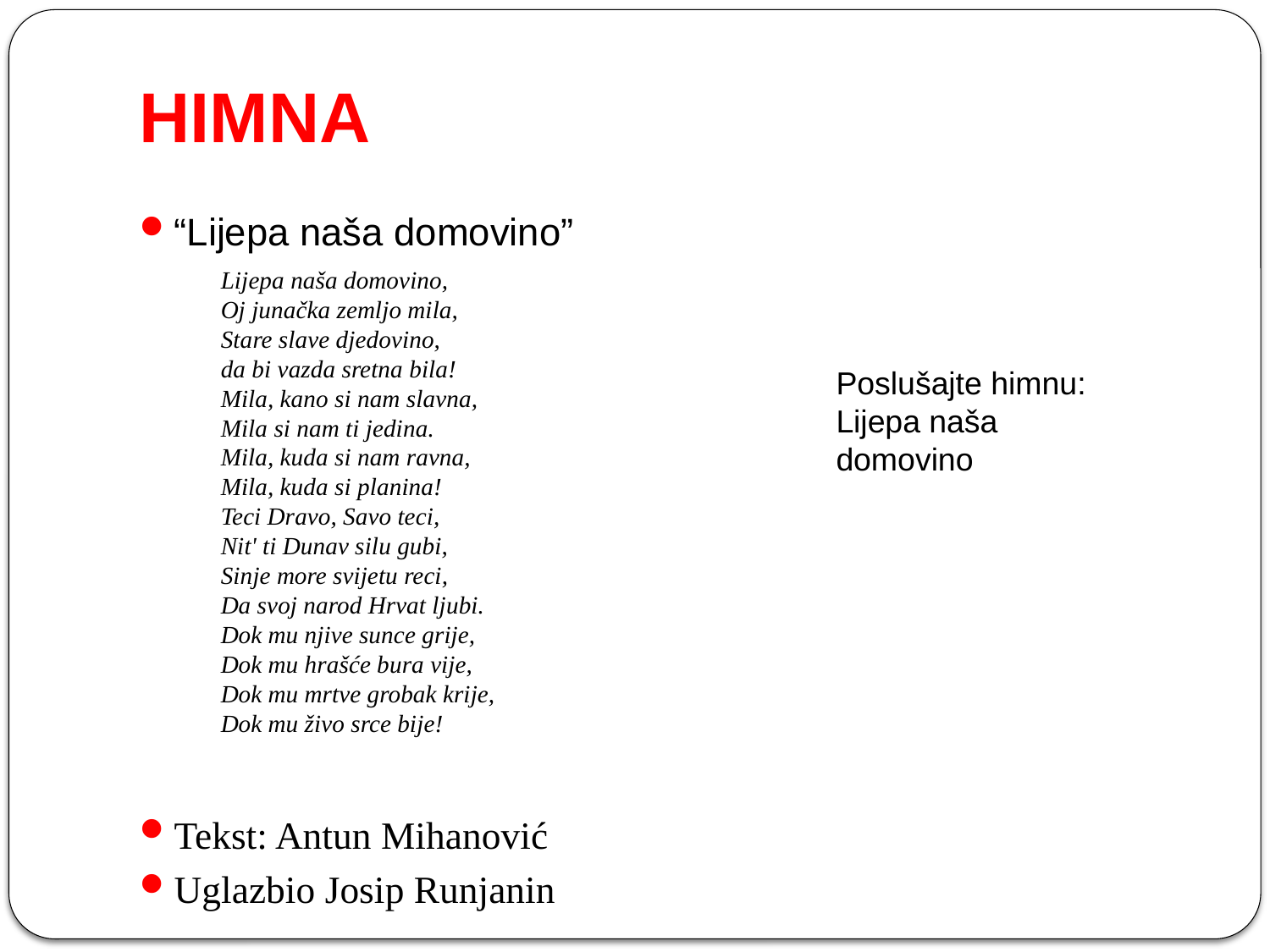

# Himna
“Lijepa naša domovino”

Tekst: Antun Mihanović
Uglazbio Josip Runjanin
Lijepa naša domovino,
Oj junačka zemljo mila,
Stare slave djedovino,
da bi vazda sretna bila!
Mila, kano si nam slavna,
Mila si nam ti jedina.
Mila, kuda si nam ravna,
Mila, kuda si planina!
Teci Dravo, Savo teci,
Nit' ti Dunav silu gubi,
Sinje more svijetu reci,
Da svoj narod Hrvat ljubi.
Dok mu njive sunce grije,
Dok mu hrašće bura vije,
Dok mu mrtve grobak krije,
Dok mu živo srce bije!
Poslušajte himnu:
Lijepa naša domovino